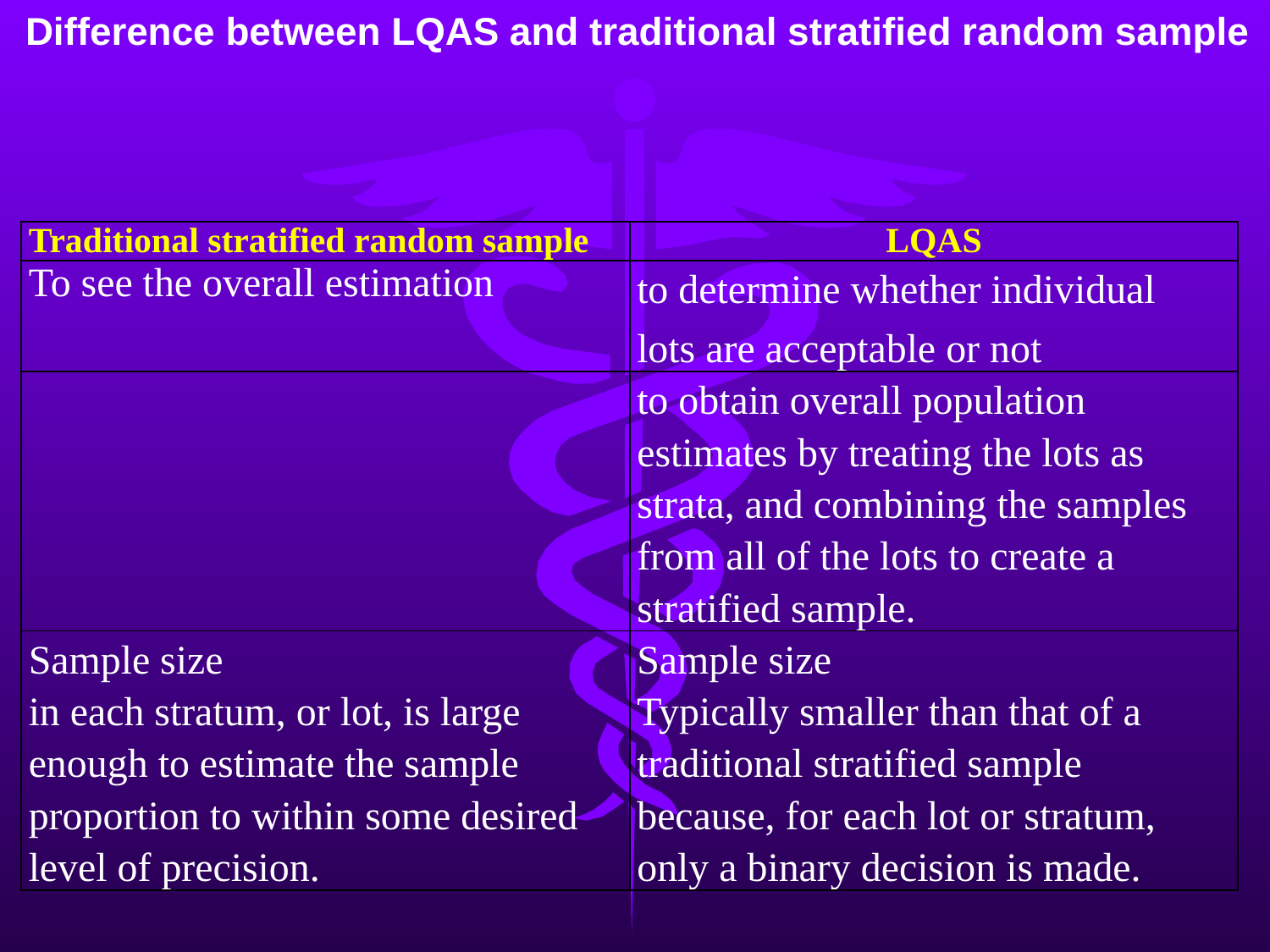

Difference between LQAS and traditional stratified random sample
| Traditional stratified random sample | LQAS |
| --- | --- |
| To see the overall estimation | to determine whether individual lots are acceptable or not |
|  | to obtain overall population estimates by treating the lots as strata, and combining the samples from all of the lots to create a stratified sample. |
| Sample size in each stratum, or lot, is large enough to estimate the sample proportion to within some desired level of precision. | Sample size Typically smaller than that of a traditional stratified sample because, for each lot or stratum, only a binary decision is made. |